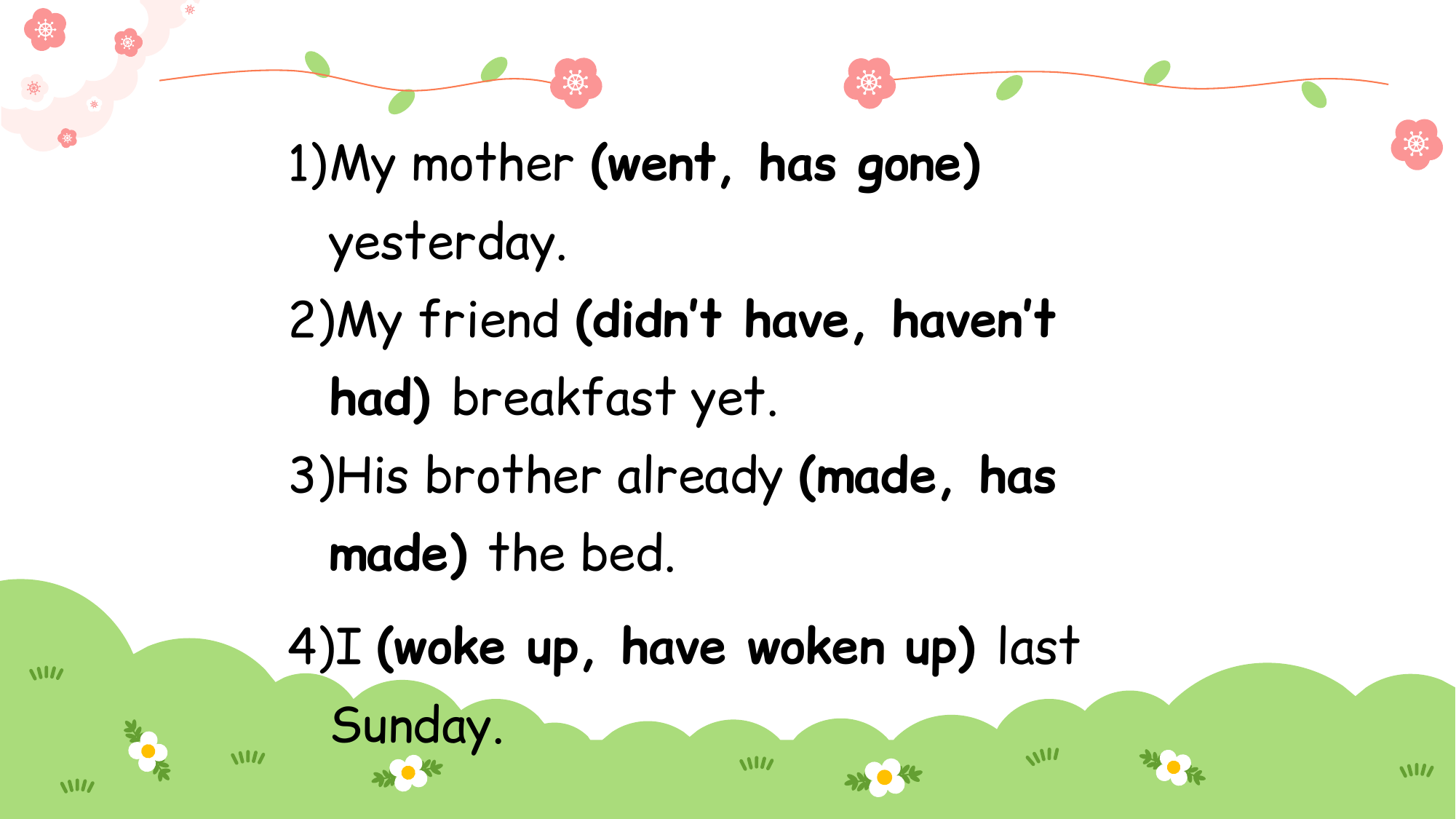

| My mother (went, has gone) yesterday. My friend (didn’t have, haven’t had) breakfast yet. His brother already (made, has made) the bed. I (woke up, have woken up) last Sunday. |
| --- |